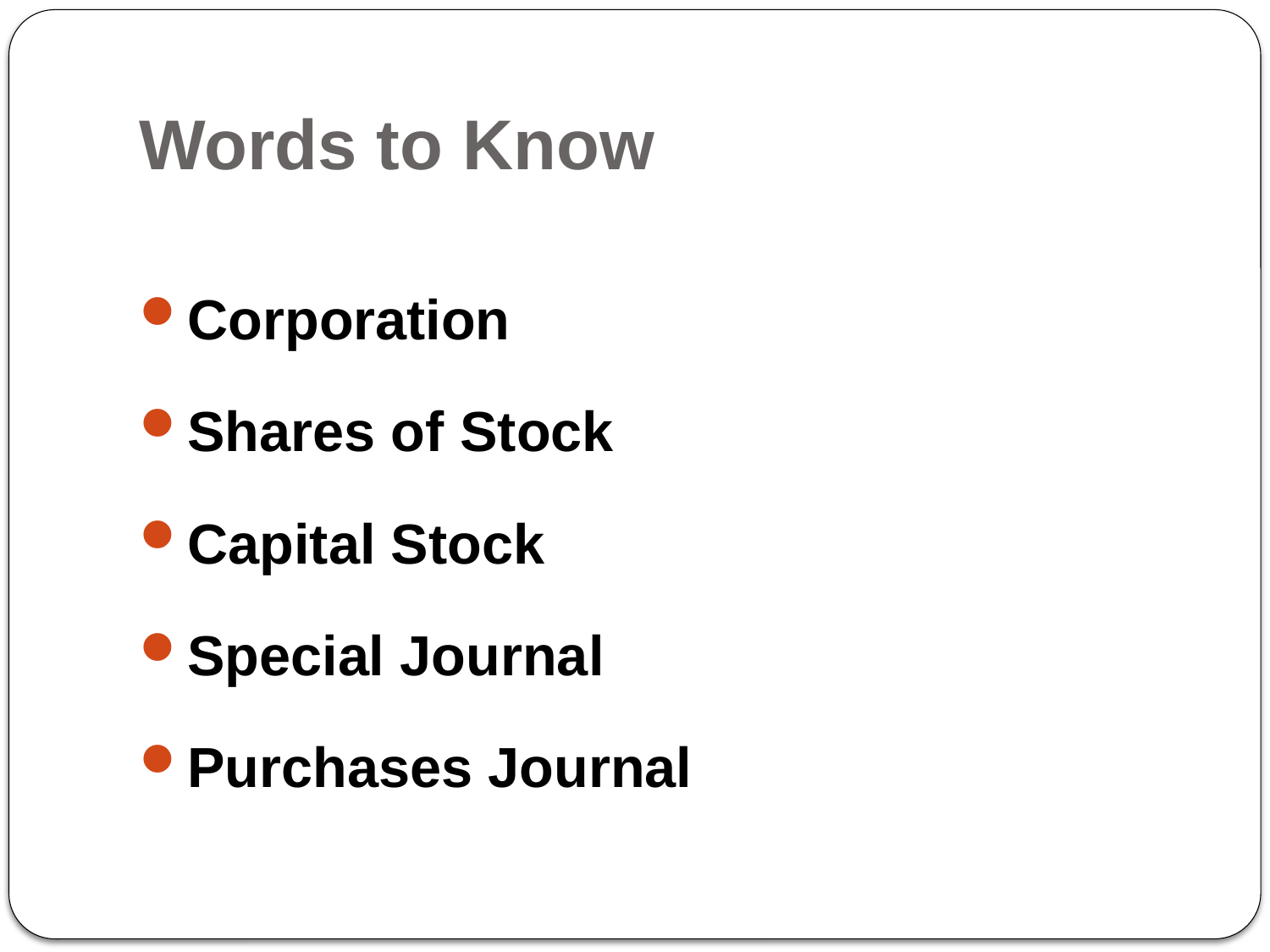

# Words to Know
Corporation
Shares of Stock
Capital Stock
Special Journal
Purchases Journal